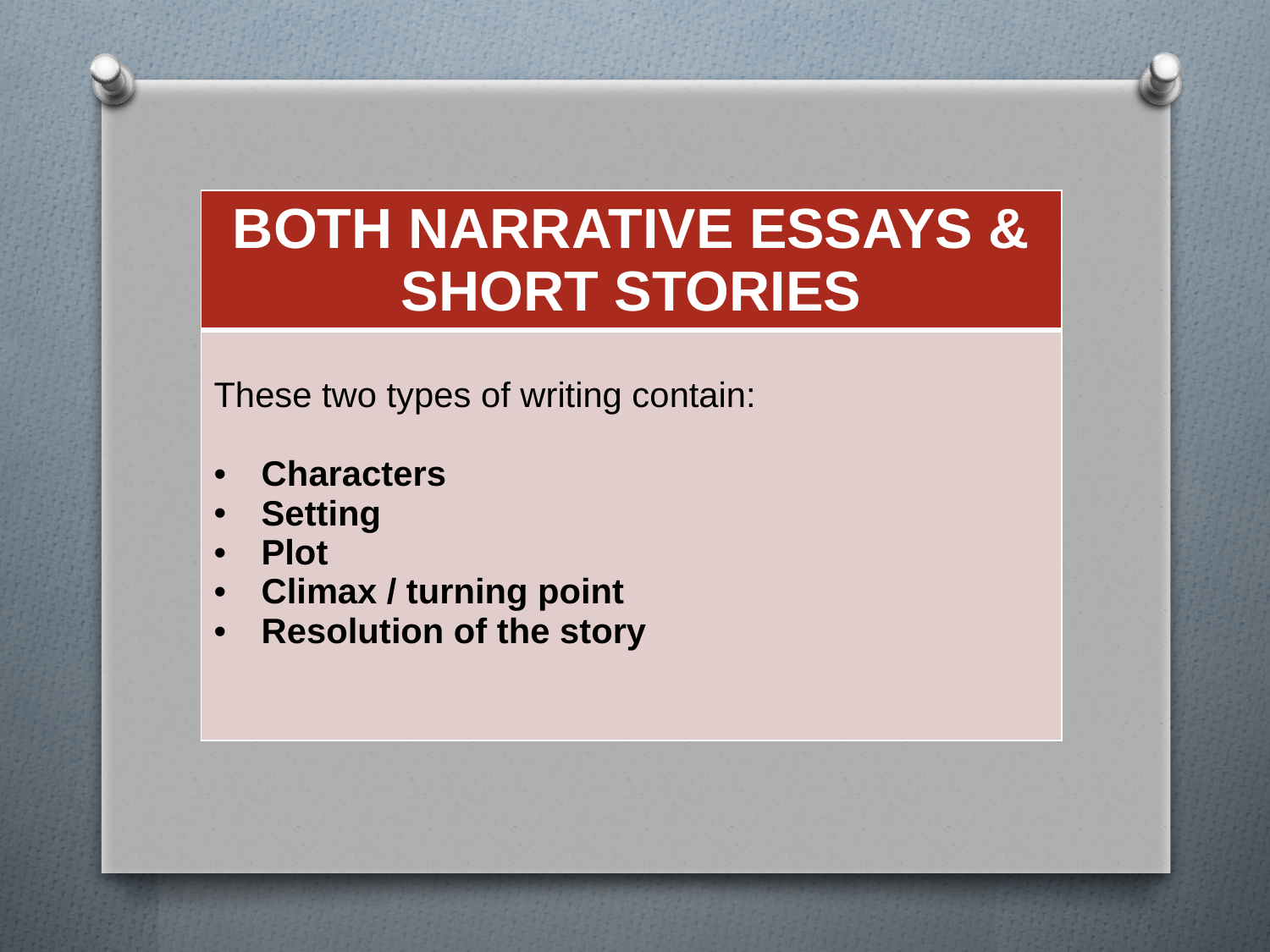

| BOTH NARRATIVE ESSAYS & SHORT STORIES |
| --- |
| These two types of writing contain: Characters Setting Plot Climax / turning point Resolution of the story |